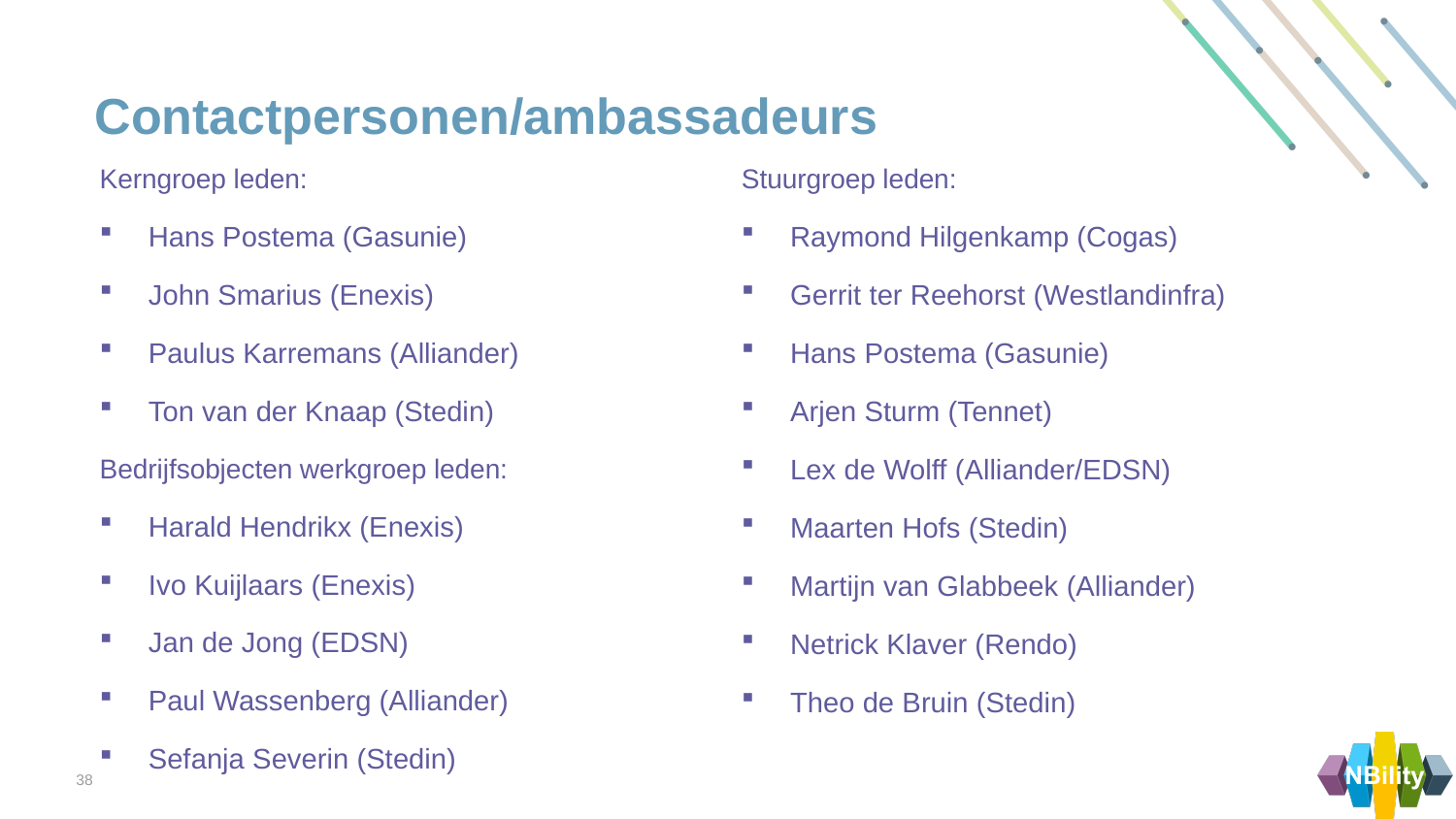

# Contactpersonen/ambassadeurs
Kerngroep leden:
Hans Postema (Gasunie)
John Smarius (Enexis)
Paulus Karremans (Alliander)
Ton van der Knaap (Stedin)
Bedrijfsobjecten werkgroep leden:
Harald Hendrikx (Enexis)
Ivo Kuijlaars (Enexis)
Jan de Jong (EDSN)
Paul Wassenberg (Alliander)
Sefanja Severin (Stedin)
Stuurgroep leden:
Raymond Hilgenkamp (Cogas)
Gerrit ter Reehorst (Westlandinfra)
Hans Postema (Gasunie)
Arjen Sturm (Tennet)
Lex de Wolff (Alliander/EDSN)
Maarten Hofs (Stedin)
Martijn van Glabbeek (Alliander)
Netrick Klaver (Rendo)
Theo de Bruin (Stedin)

38